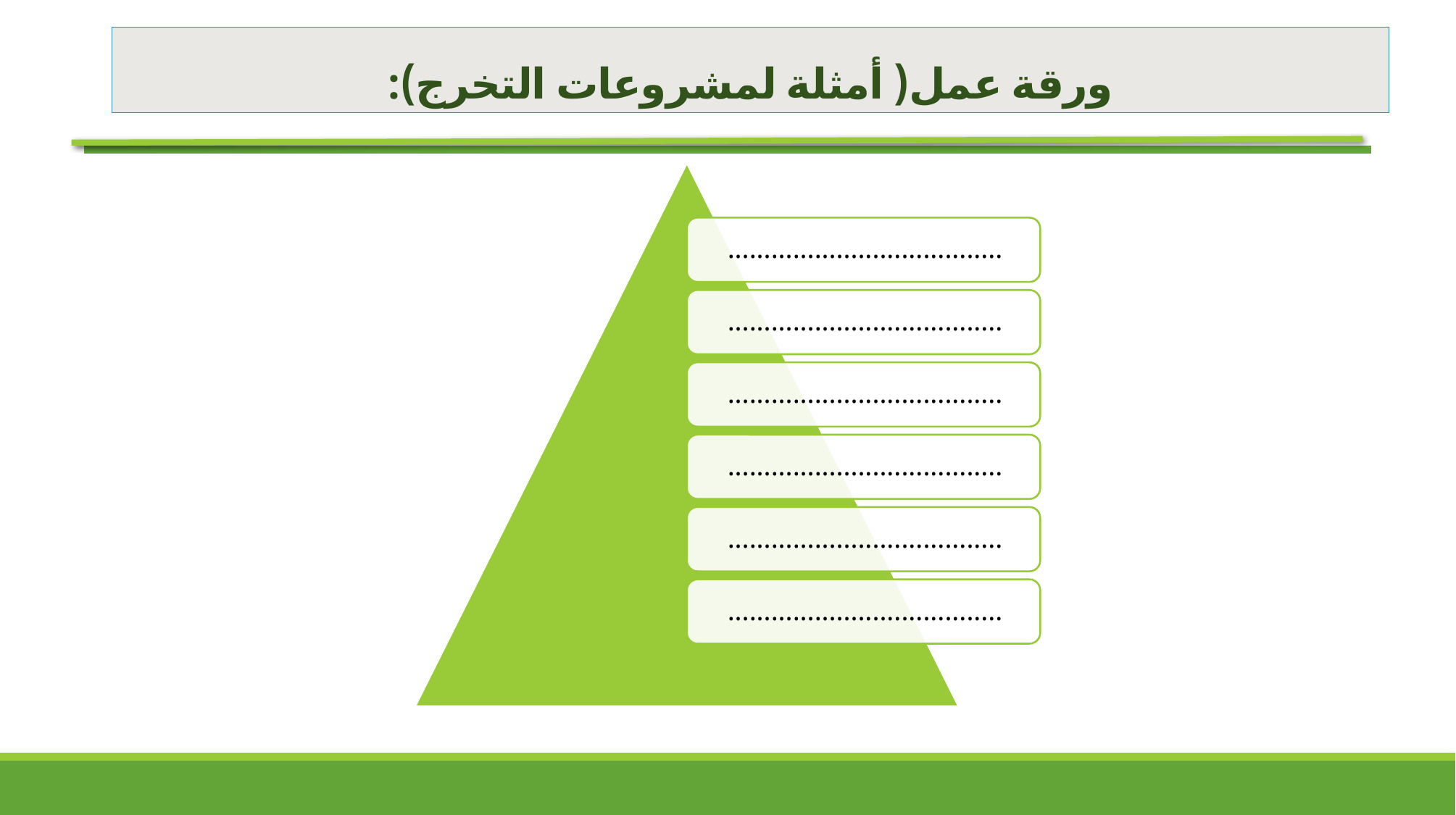

# ورقة عمل( أمثلة لمشروعات التخرج):
......................................
......................................
......................................
......................................
......................................
......................................